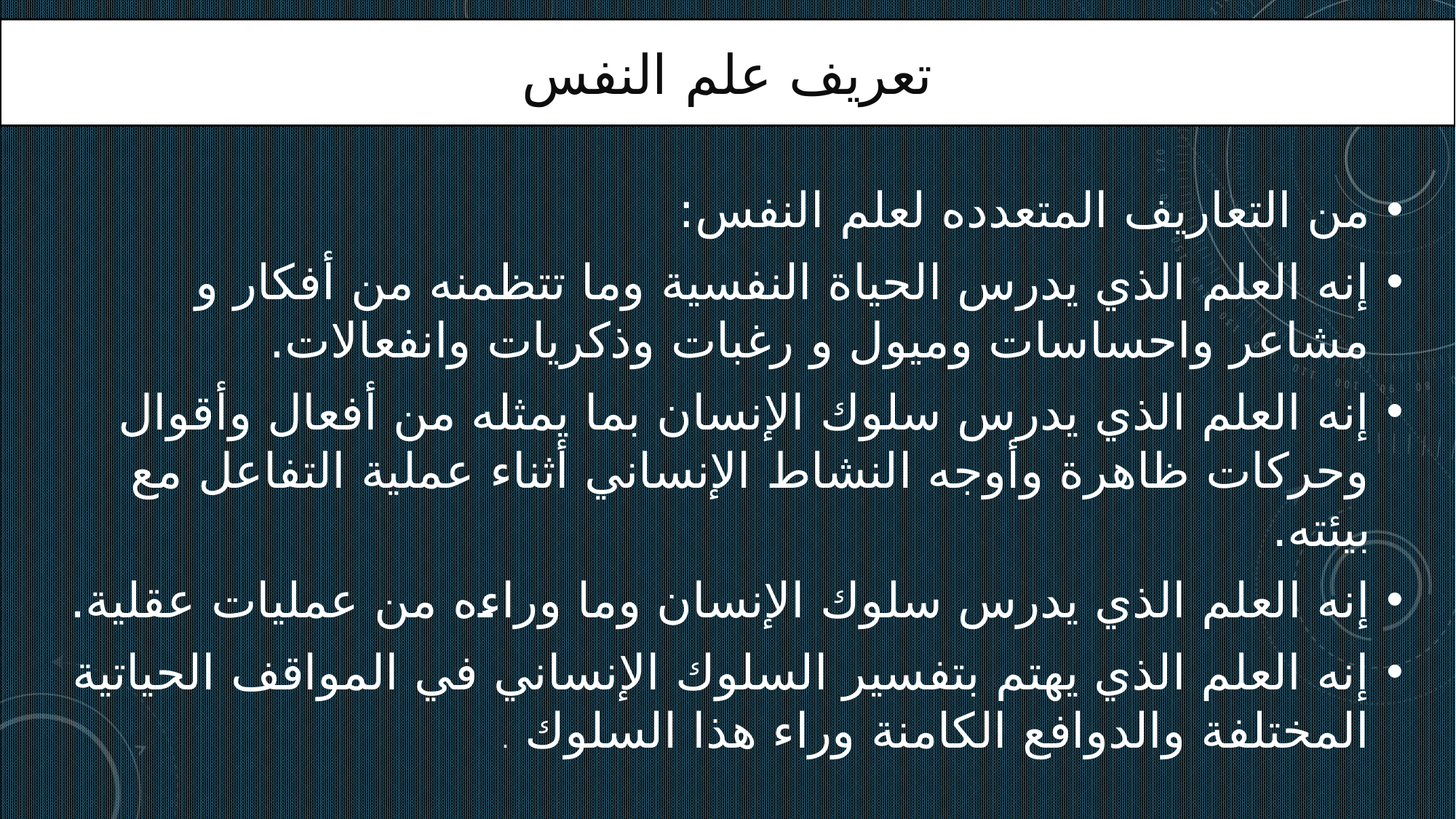

# تعريف علم النفس
من التعاريف المتعدده لعلم النفس:
إنه العلم الذي يدرس الحياة النفسية وما تتظمنه من أفكار و مشاعر واحساسات وميول و رغبات وذكريات وانفعالات.
إنه العلم الذي يدرس سلوك الإنسان بما يمثله من أفعال وأقوال وحركات ظاهرة وأوجه النشاط الإنساني أثناء عملية التفاعل مع بيئته.
إنه العلم الذي يدرس سلوك الإنسان وما وراءه من عمليات عقلية.
إنه العلم الذي يهتم بتفسير السلوك الإنساني في المواقف الحياتية المختلفة والدوافع الكامنة وراء هذا السلوك .